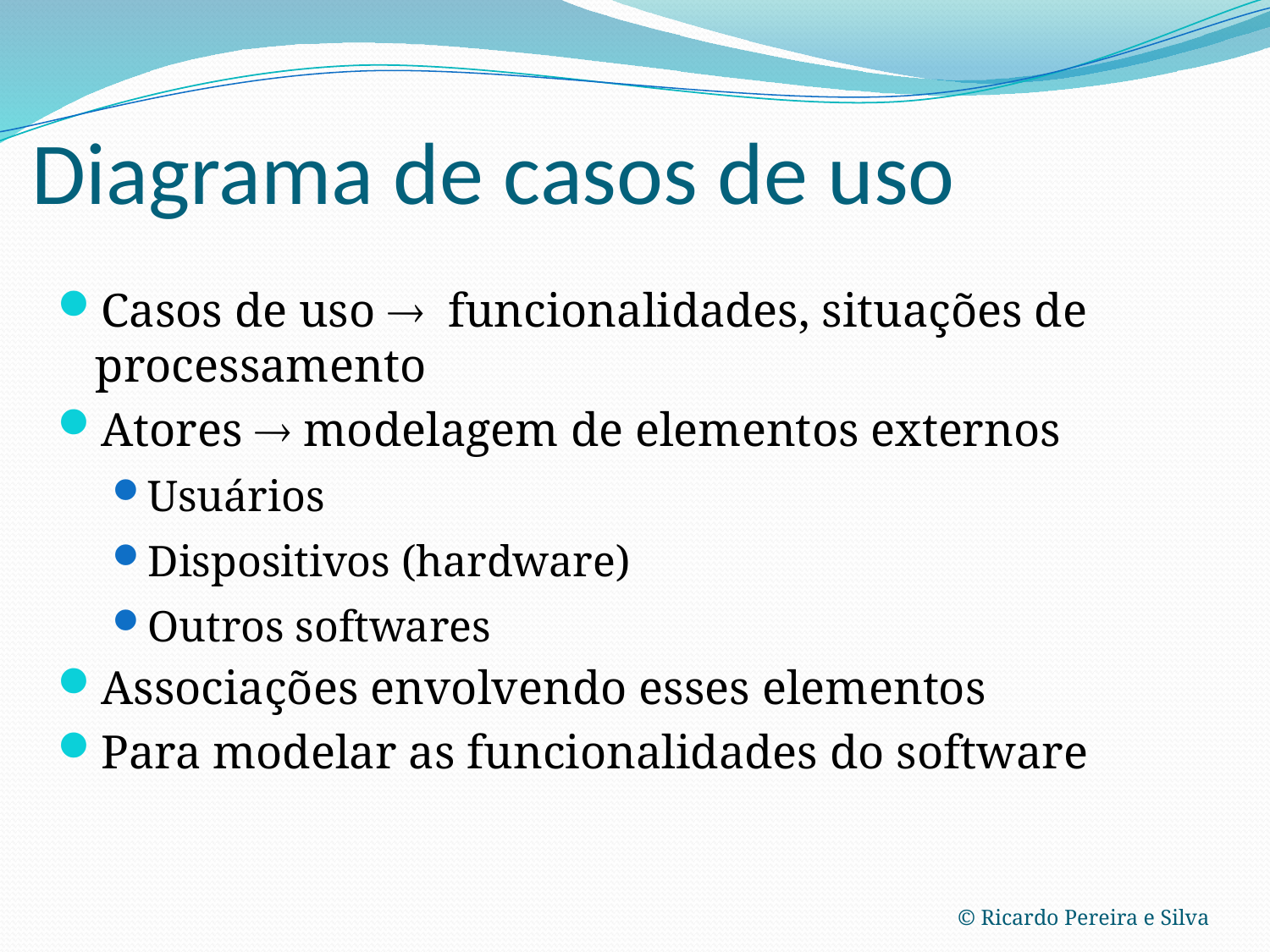

Diagrama de casos de uso
Casos de uso → funcionalidades, situações de processamento
Atores → modelagem de elementos externos
Usuários
Dispositivos (hardware)
Outros softwares
Associações envolvendo esses elementos
Para modelar as funcionalidades do software
© Ricardo Pereira e Silva